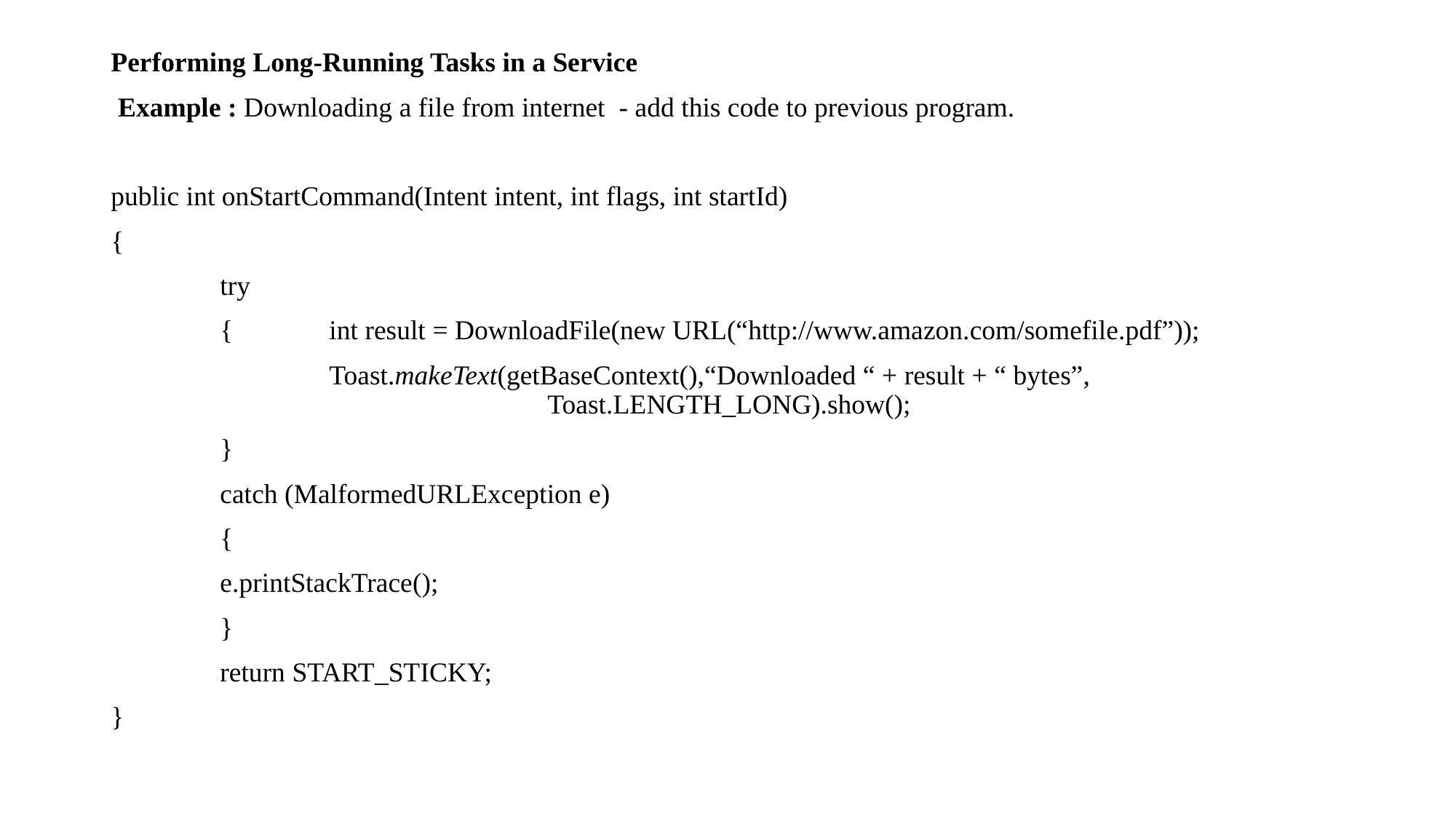

Performing Long-Running Tasks in a Service
 Example : Downloading a file from internet  - add this code to previous program.

public int onStartCommand(Intent intent, int flags, int startId)
{
	try
	{	int result = DownloadFile(new URL(“http://www.amazon.com/somefile.pdf”));
		Toast.makeText(getBaseContext(),“Downloaded “ + result + “ bytes”, 						Toast.LENGTH_LONG).show();
	}
	catch (MalformedURLException e)
	{
	e.printStackTrace();
	}
	return START_STICKY;
}